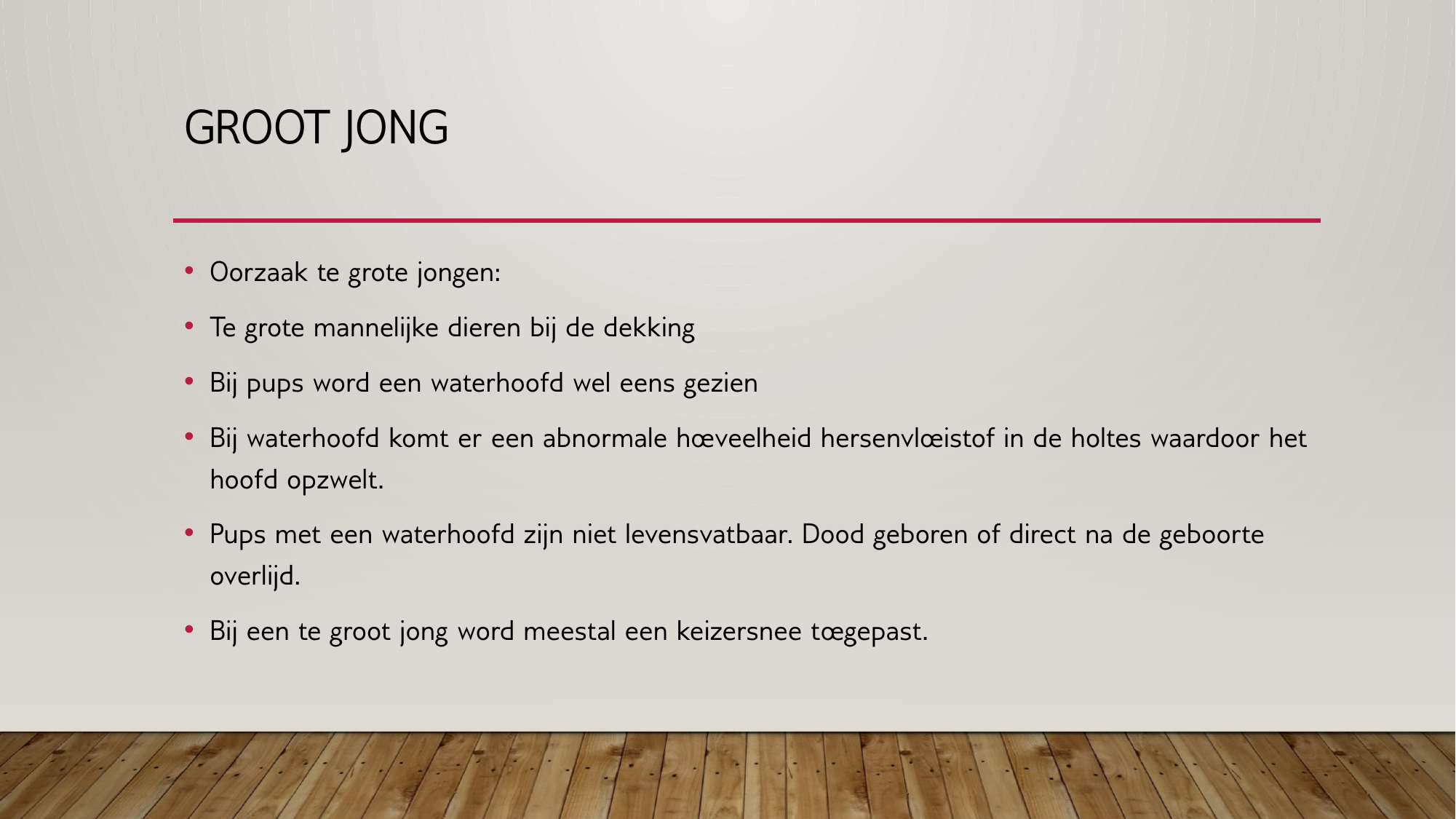

# Groot jong
Oorzaak te grote jongen:
Te grote mannelijke dieren bij de dekking
Bij pups word een waterhoofd wel eens gezien
Bij waterhoofd komt er een abnormale hoeveelheid hersenvloeistof in de holtes waardoor het hoofd opzwelt.
Pups met een waterhoofd zijn niet levensvatbaar. Dood geboren of direct na de geboorte overlijd.
Bij een te groot jong word meestal een keizersnee toegepast.